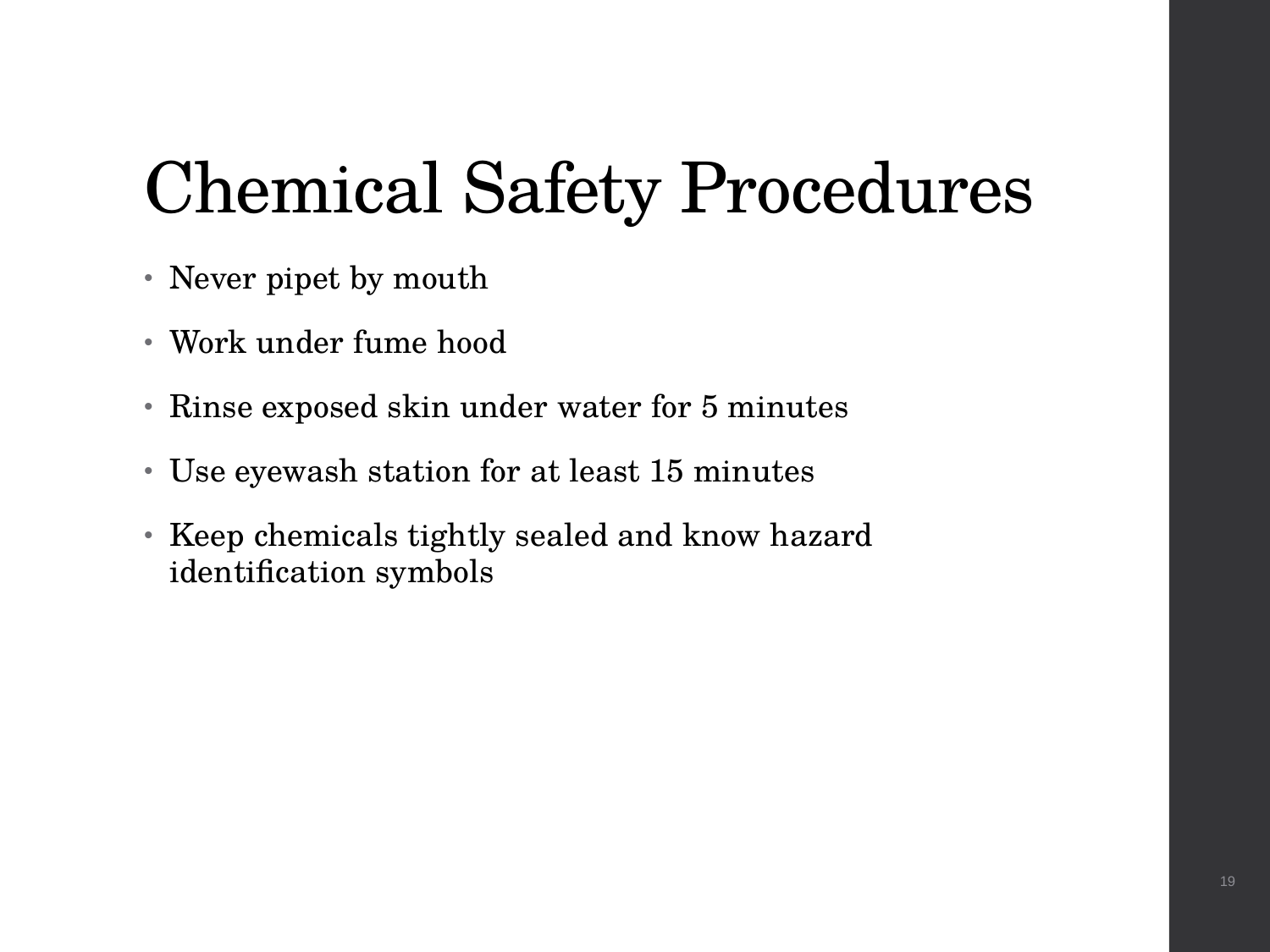

# Chemical Safety Procedures
Never pipet by mouth
Work under fume hood
Rinse exposed skin under water for 5 minutes
Use eyewash station for at least 15 minutes
Keep chemicals tightly sealed and know hazard identification symbols
 19